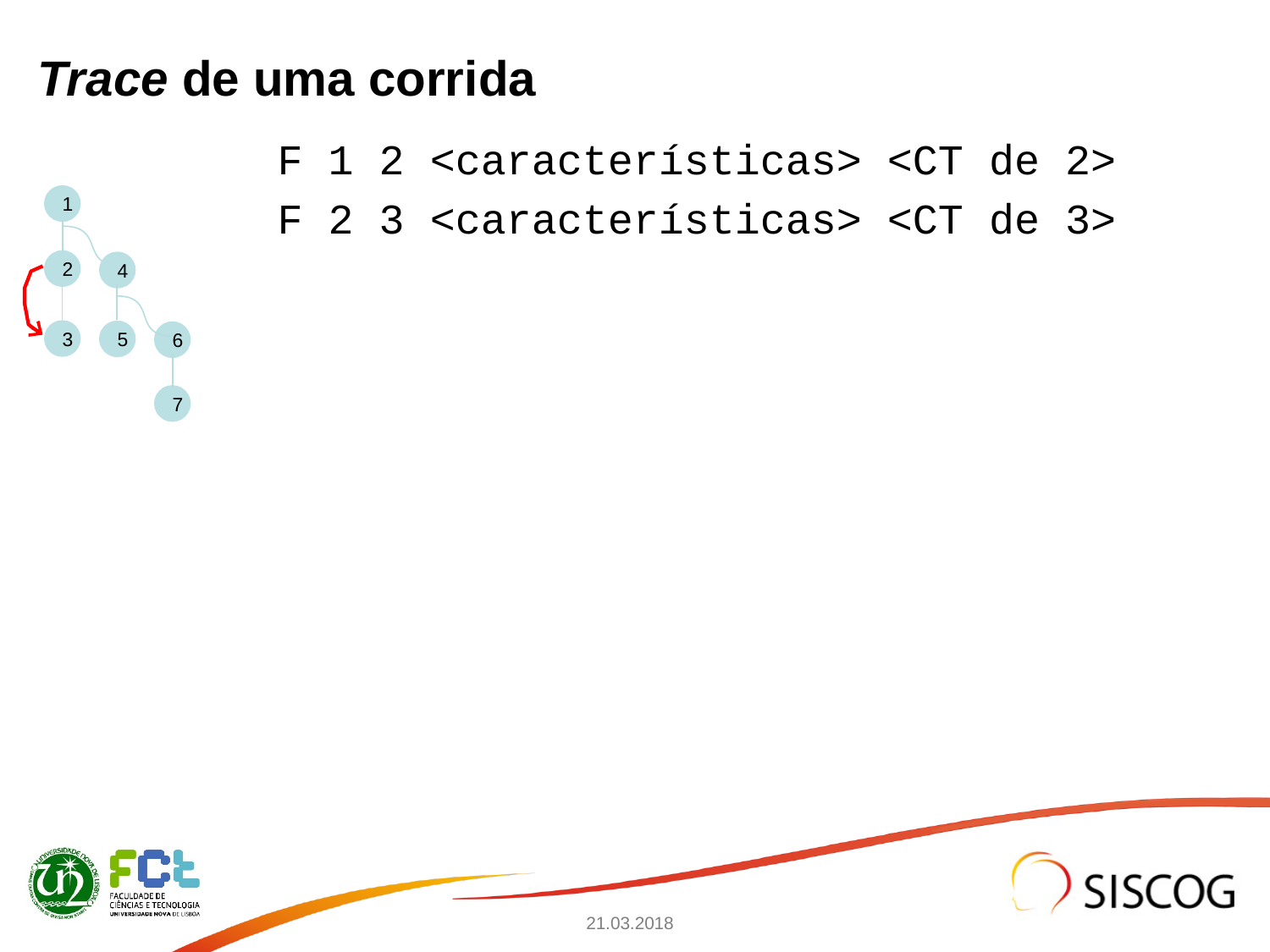

# Trace de uma corrida
F 1 2 <características> <CT de 2>
F 2 3 <características> <CT de 3>
1
2
4

3
5
6
7